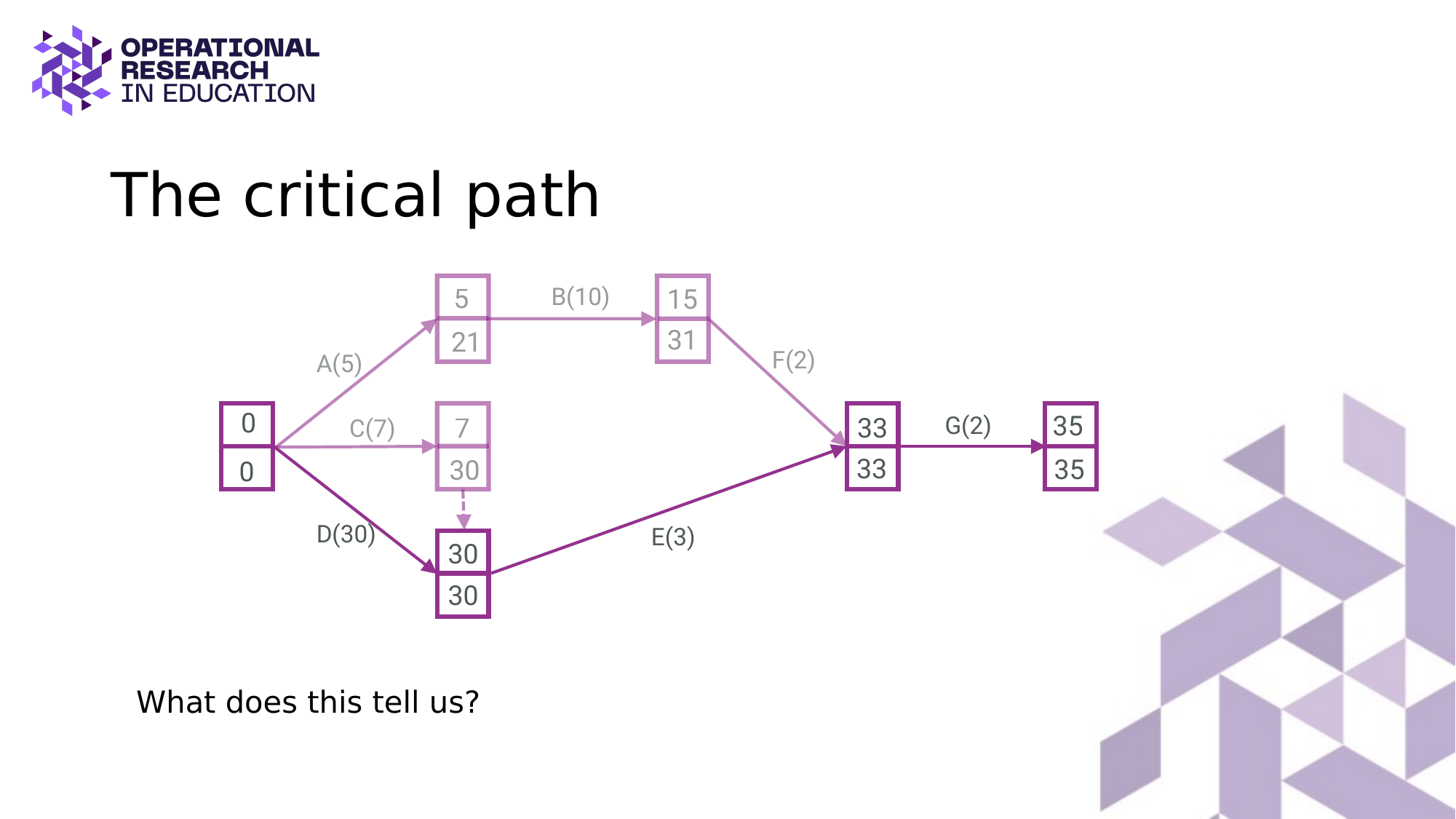

# The critical path

B(10)

5
15
31
21
F(2)
A(5)
0
35

G(2)
33
7
C(7)
33
35
30
0
D(30)
E(3)

30
30
What does this tell us?